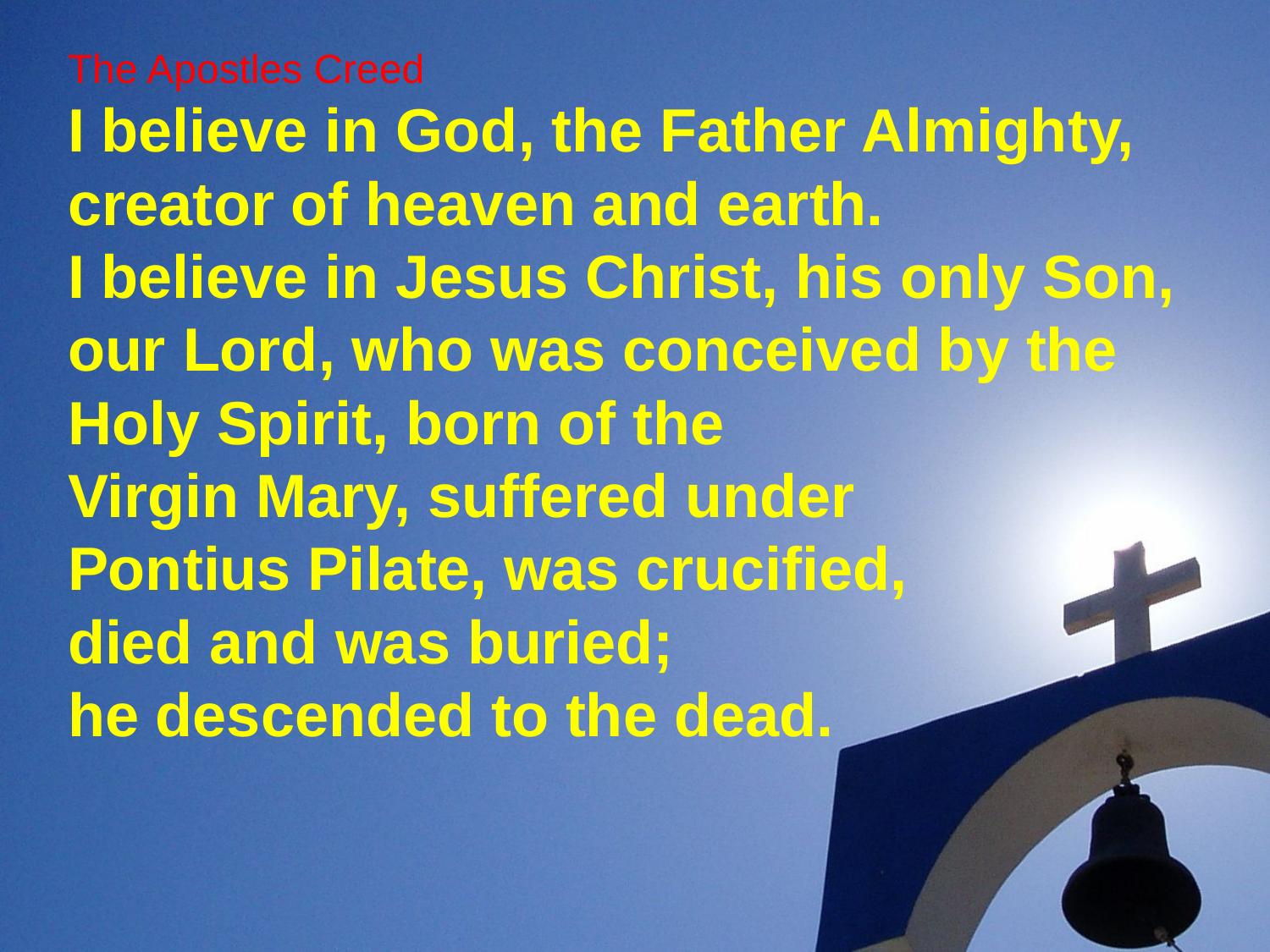

The Apostles Creed
I believe in God, the Father Almighty,
creator of heaven and earth.
I believe in Jesus Christ, his only Son,
our Lord, who was conceived by the Holy Spirit, born of the
Virgin Mary, suffered under
Pontius Pilate, was crucified,
died and was buried;
he descended to the dead.